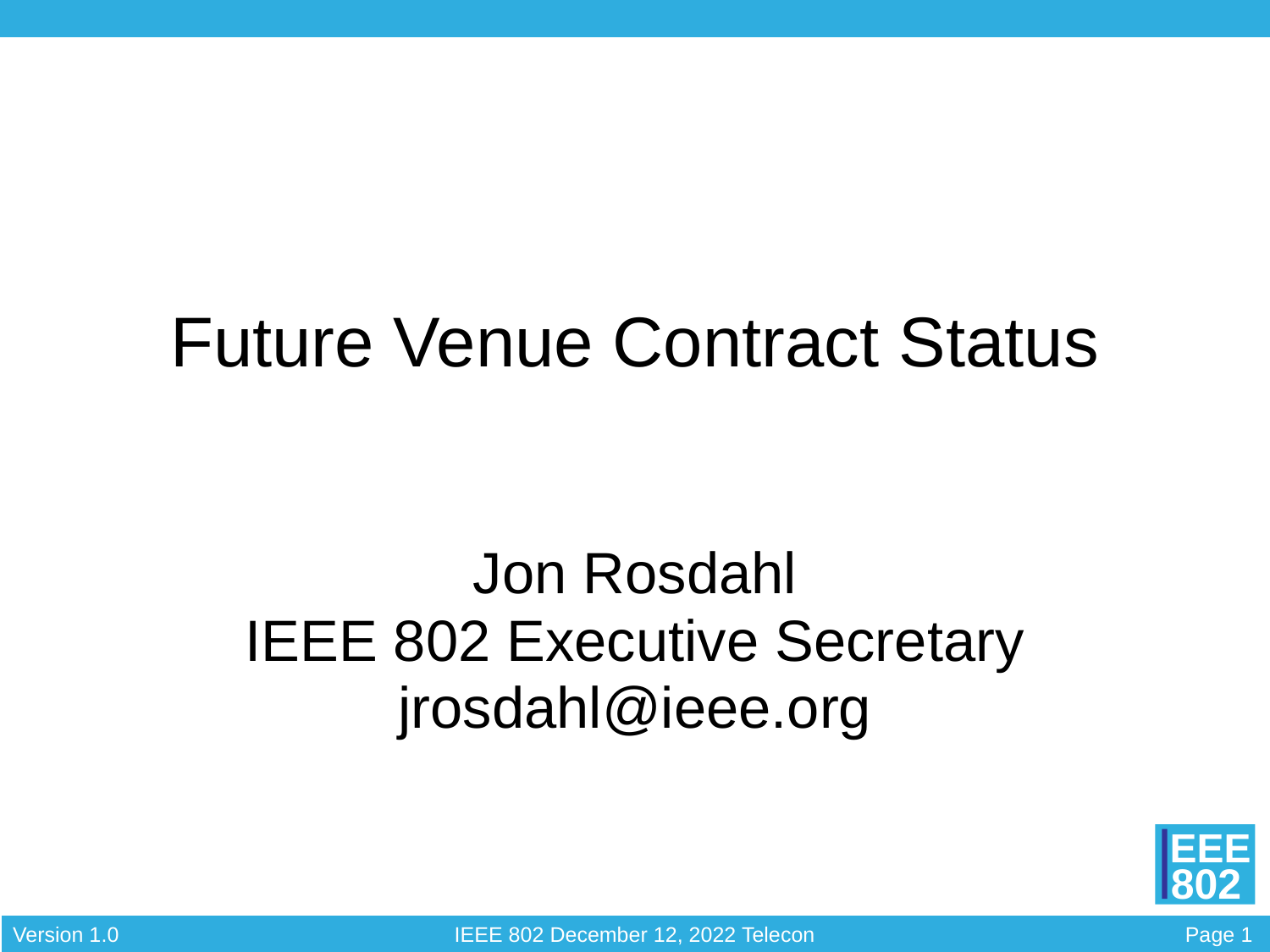

# Future Venue Contract Status
Jon Rosdahl
IEEE 802 Executive Secretary
jrosdahl@ieee.org